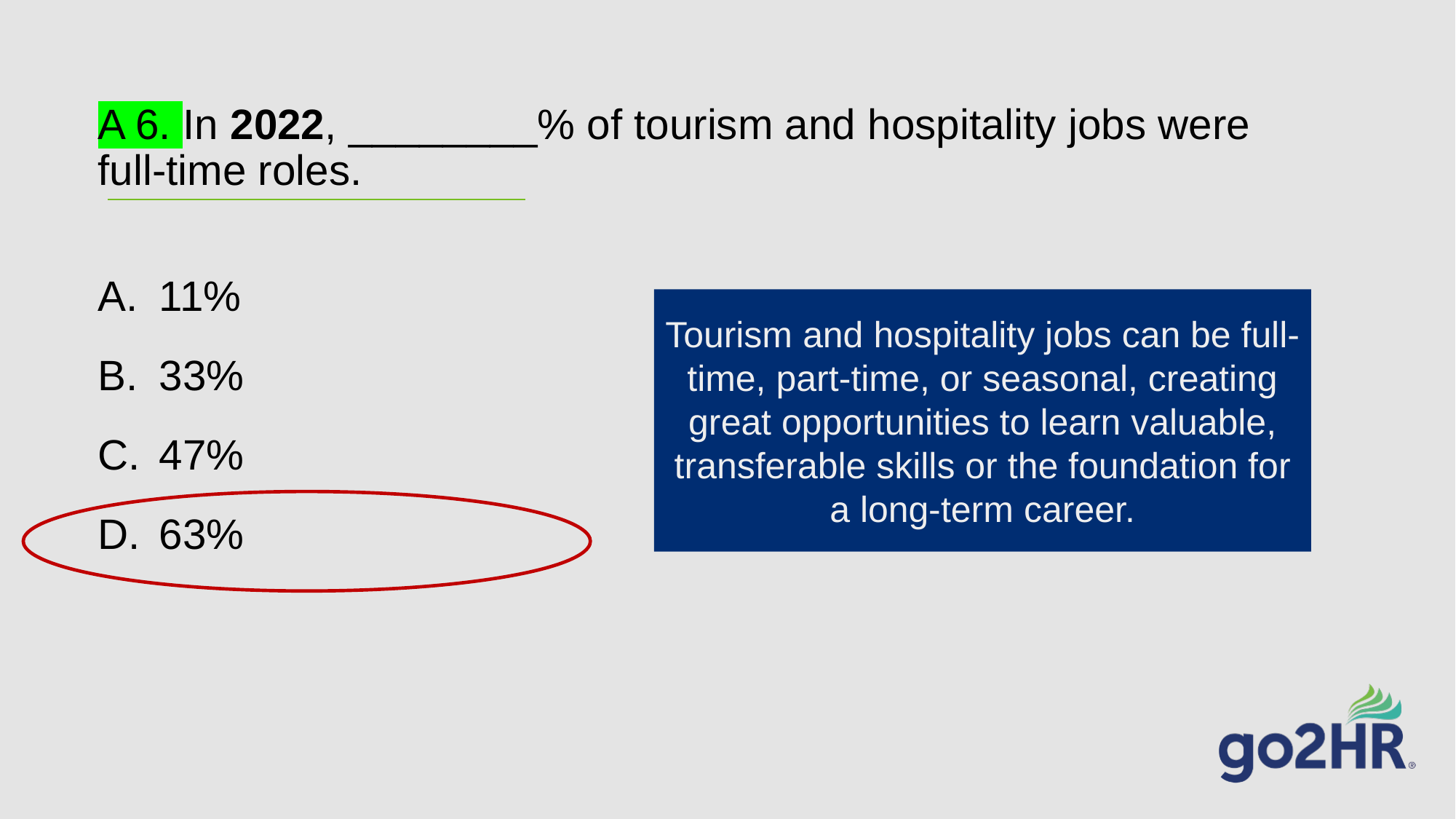

# A 6. In 2022, ________% of tourism and hospitality jobs were full-time roles.
11%
33%
47%
63%
Tourism and hospitality jobs can be full-time, part-time, or seasonal, creating great opportunities to learn valuable, transferable skills or the foundation for a long-term career.